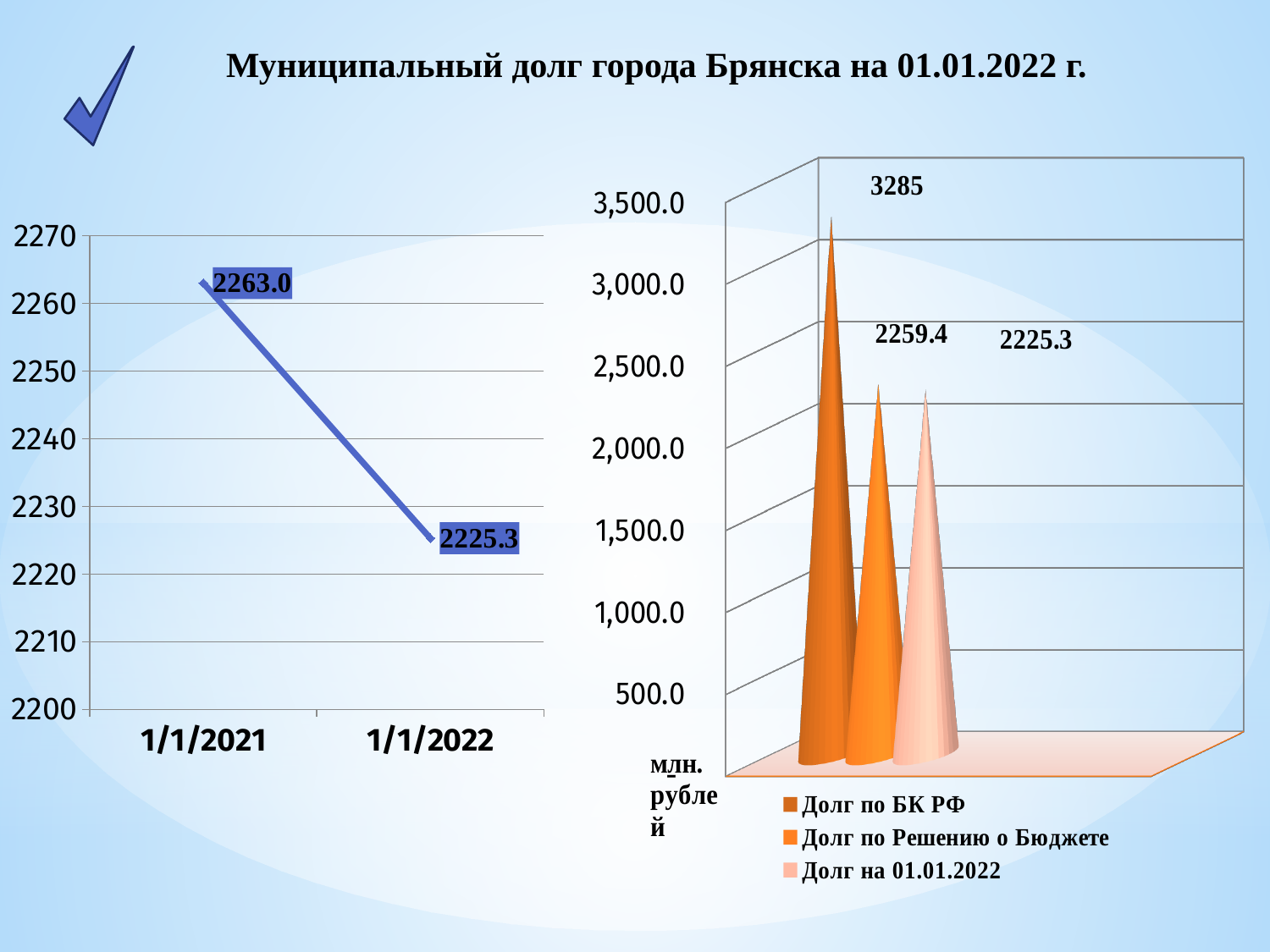

Муниципальный долг города Брянска на 01.01.2022 г.

[unsupported chart]

### Chart

| Category | Ряд 1 |
|---|---|
| 44197 | 2263.0 |
| 44562 | 2225.3 |